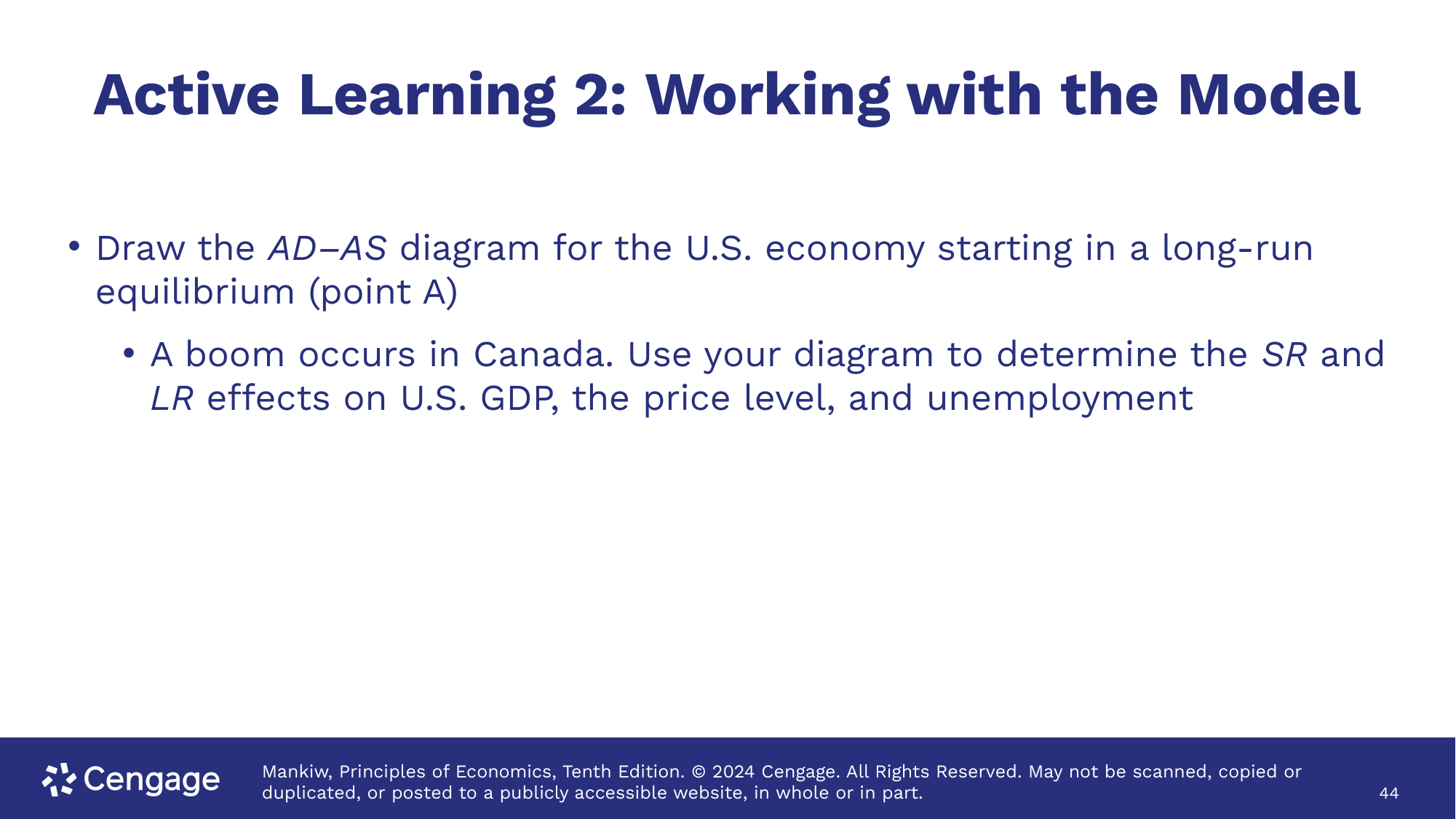

# Active Learning 2: Working with the Model
Draw the AD–AS diagram for the U.S. economy starting in a long-run equilibrium (point A)
A boom occurs in Canada. Use your diagram to determine the SR and LR effects on U.S. GDP, the price level, and unemployment